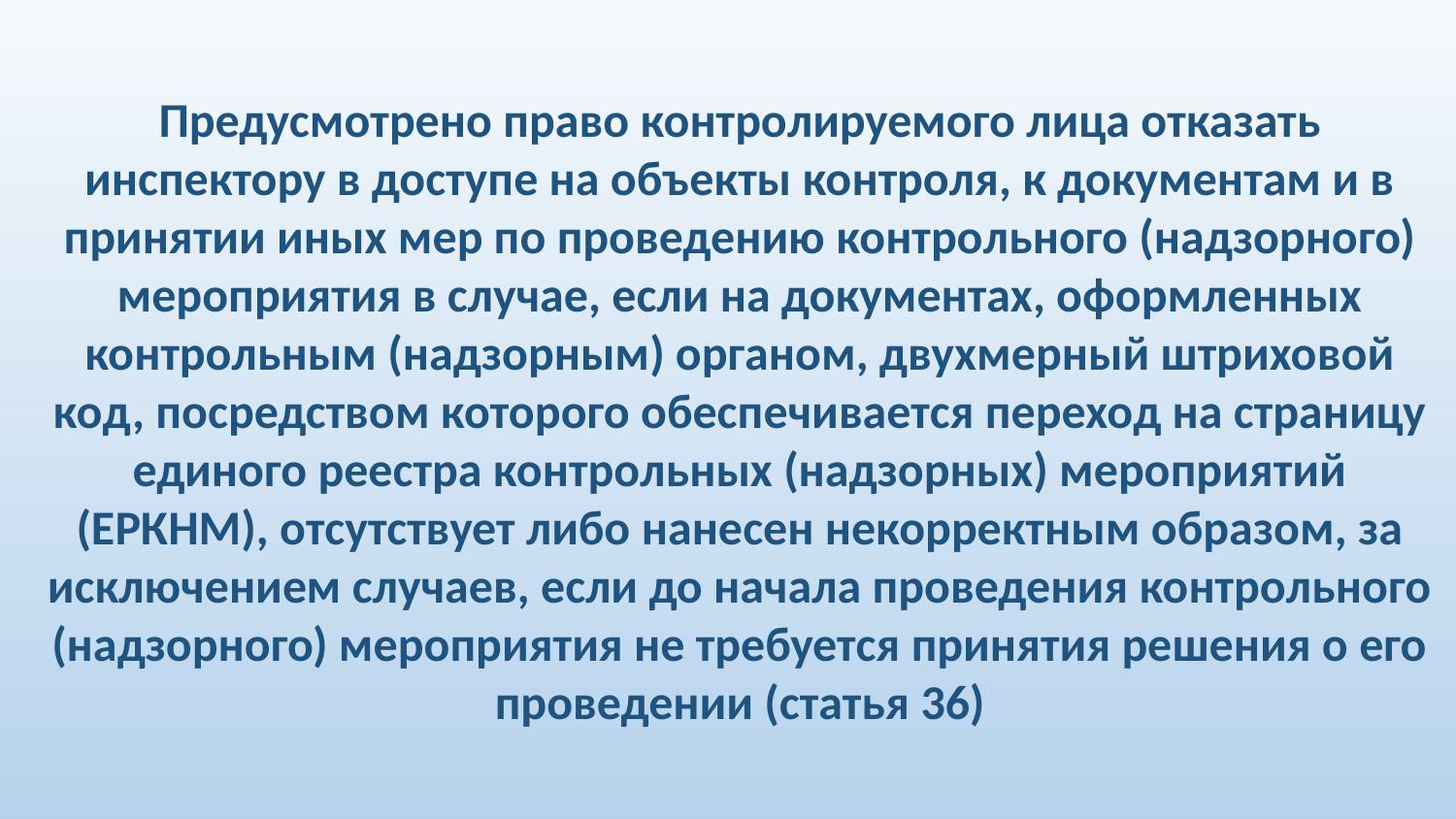

Предусмотрено право контролируемого лица отказать инспектору в доступе на объекты контроля, к документам и в принятии иных мер по проведению контрольного (надзорного) мероприятия в случае, если на документах, оформленных контрольным (надзорным) органом, двухмерный штриховой код, посредством которого обеспечивается переход на страницу единого реестра контрольных (надзорных) мероприятий (ЕРКНМ), отсутствует либо нанесен некорректным образом, за исключением случаев, если до начала проведения контрольного (надзорного) мероприятия не требуется принятия решения о его проведении (статья 36)